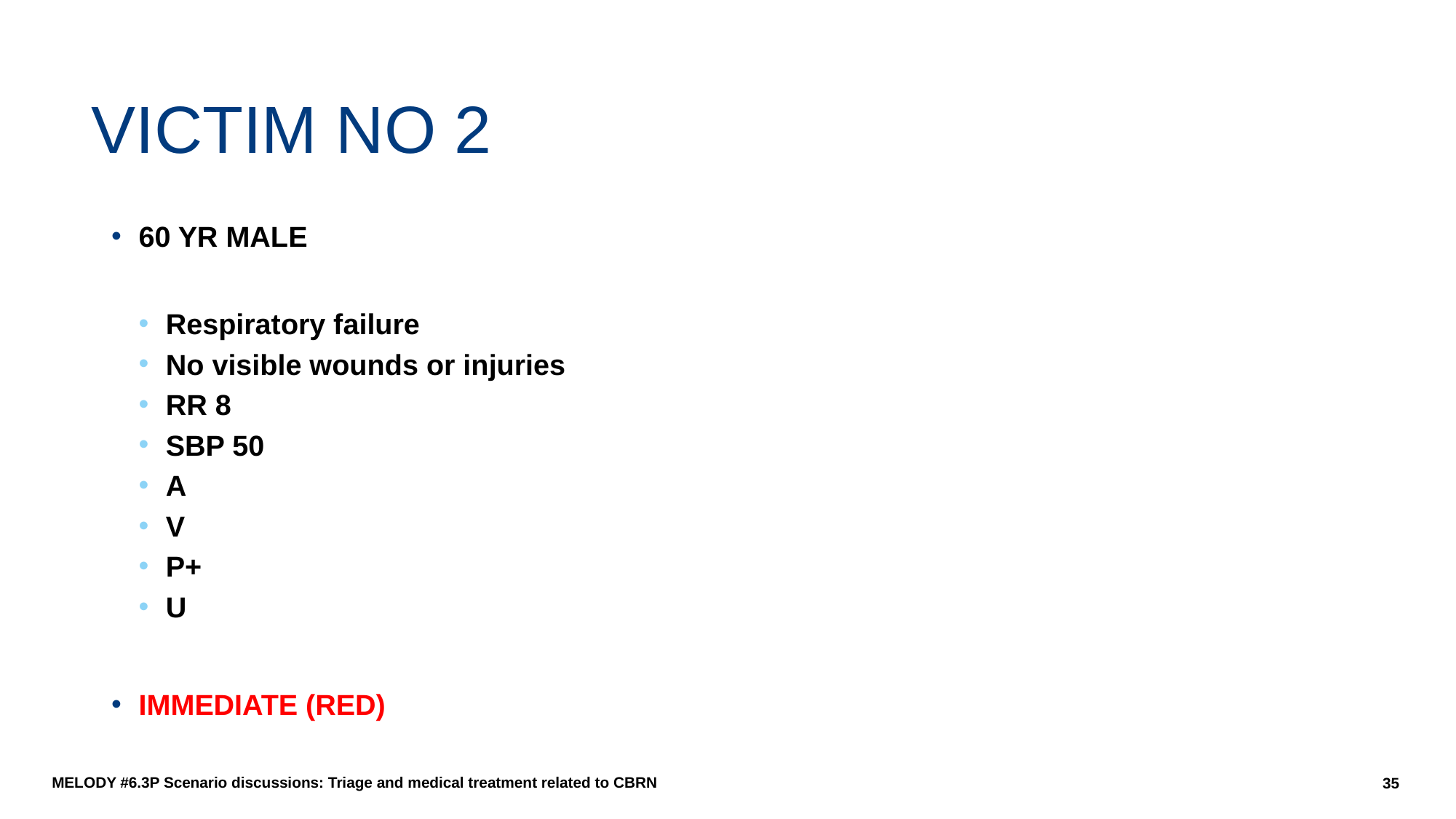

# VICTIM NO 2
60 YR MALE

Respiratory failure
No visible wounds or injuries
RR 8
SBP 50
A
V
P+
U

IMMEDIATE (RED)

MELODY #6.3P Scenario discussions: Triage and medical treatment related to CBRN
35